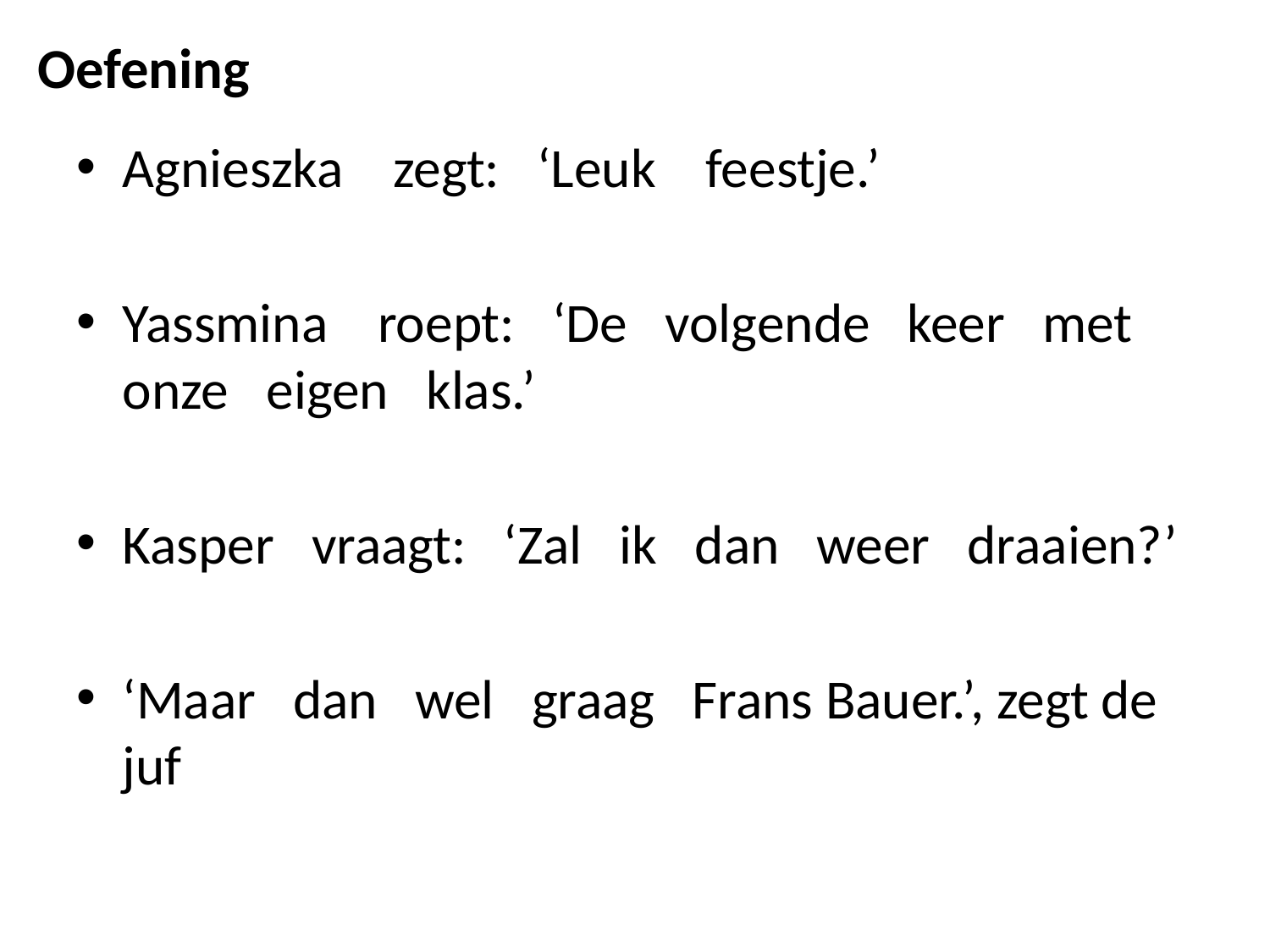

Oefening
Agnieszka    zegt:   ‘Leuk    feestje.’

Yassmina    roept:   ‘De   volgende   keer   met onze   eigen   klas.’

Kasper   vraagt:   ‘Zal   ik   dan   weer   draaien?’

‘Maar   dan   wel   graag   Frans Bauer.’, zegt de juf